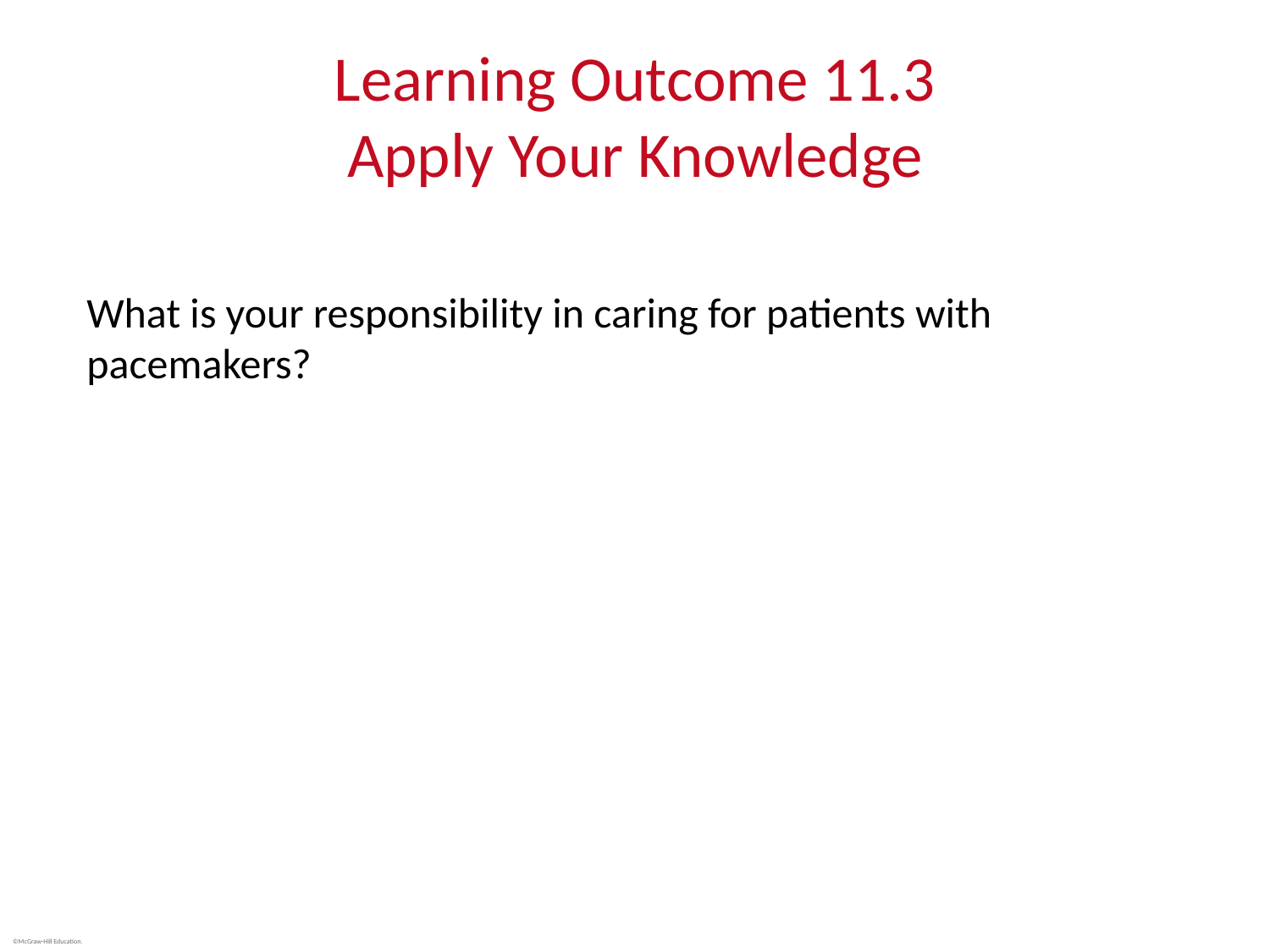

# Learning Outcome 11.3 Apply Your Knowledge
What is your responsibility in caring for patients with pacemakers?